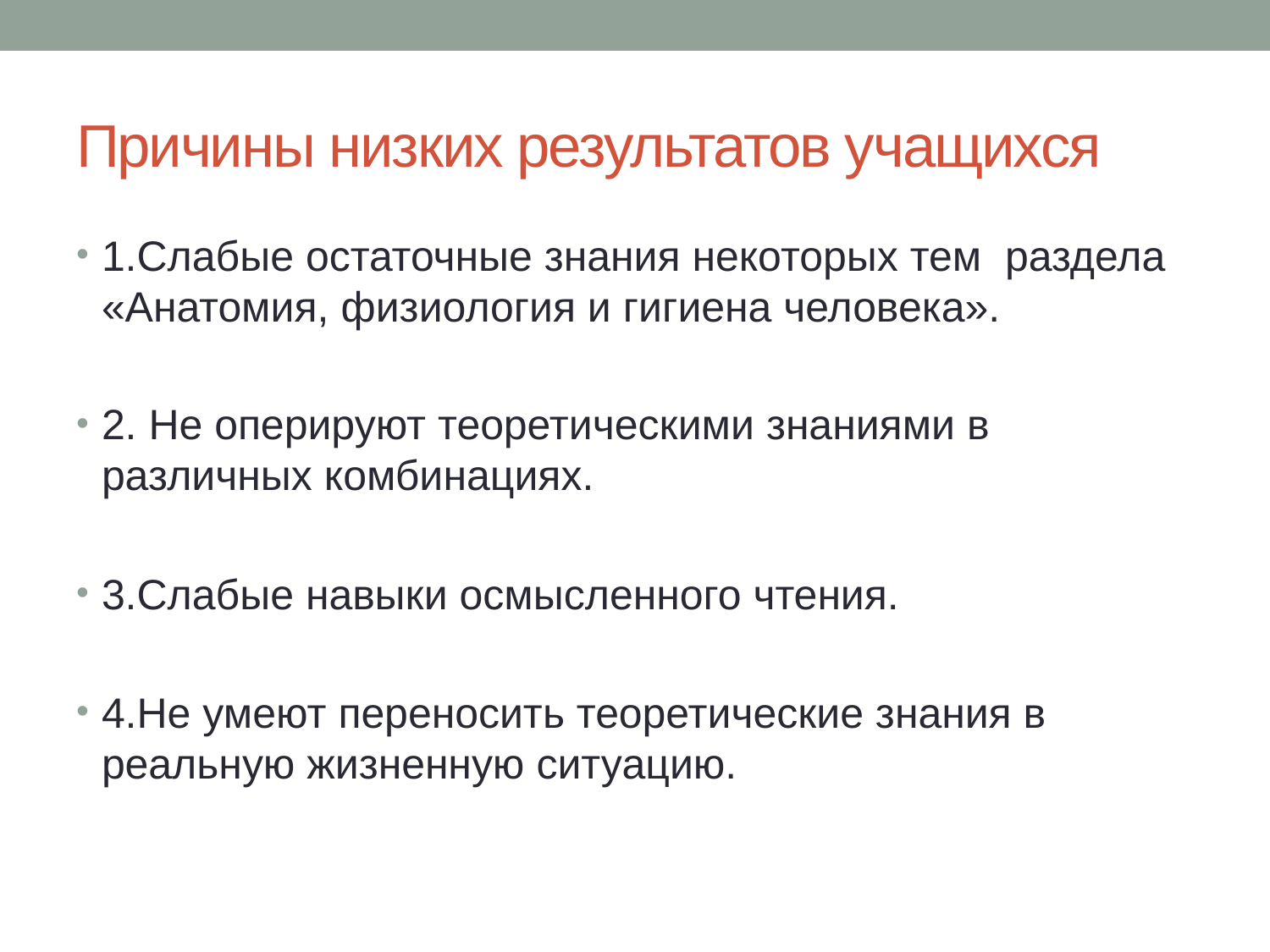

# Причины низких результатов учащихся
1.Слабые остаточные знания некоторых тем  раздела «Анатомия, физиология и гигиена человека».

2. Не оперируют теоретическими знаниями в различных комбинациях.

3.Слабые навыки осмысленного чтения.

4.Не умеют переносить теоретические знания в реальную жизненную ситуацию.